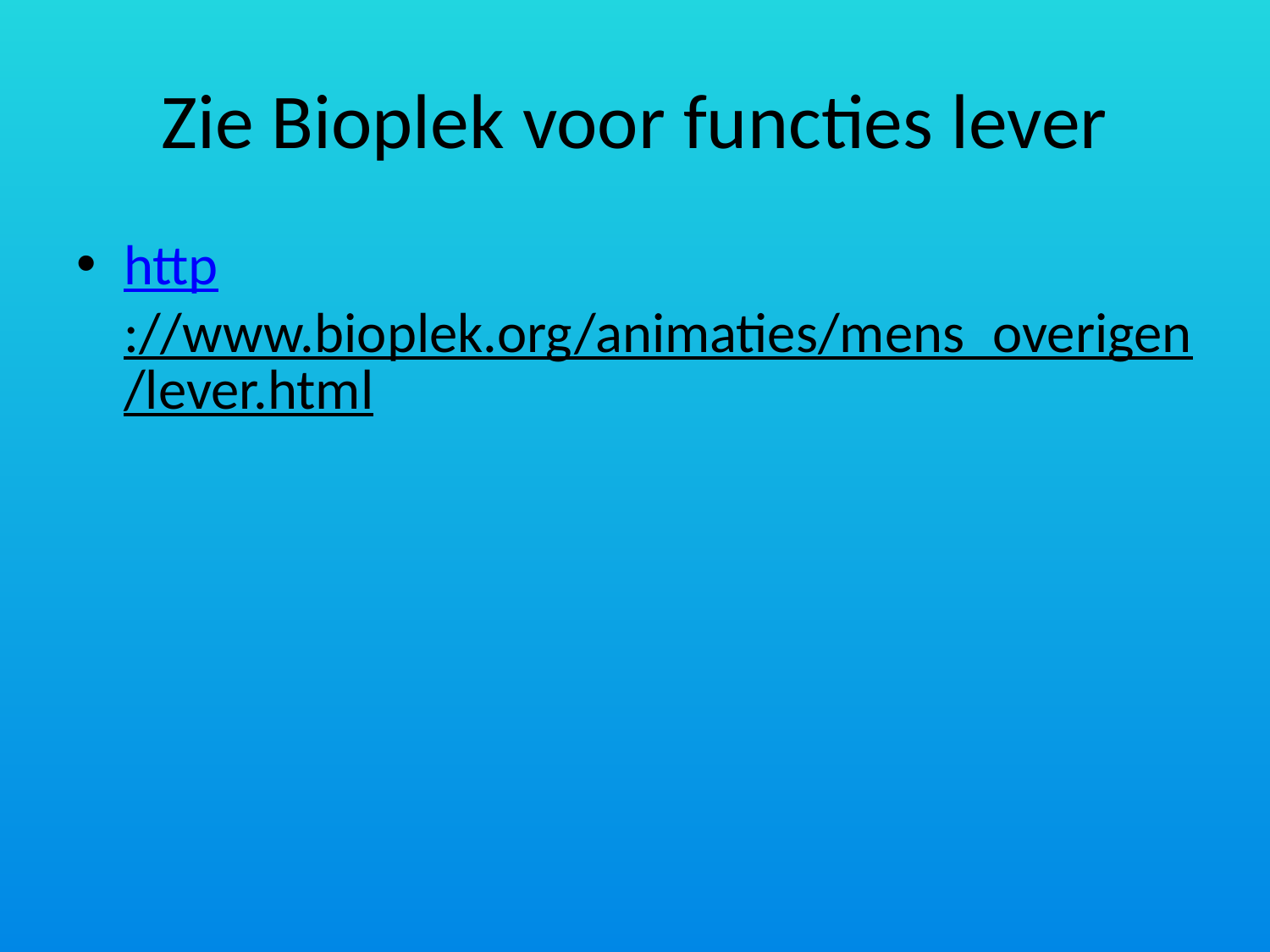

# Zie Bioplek voor functies lever
http://www.bioplek.org/animaties/mens_overigen/lever.html